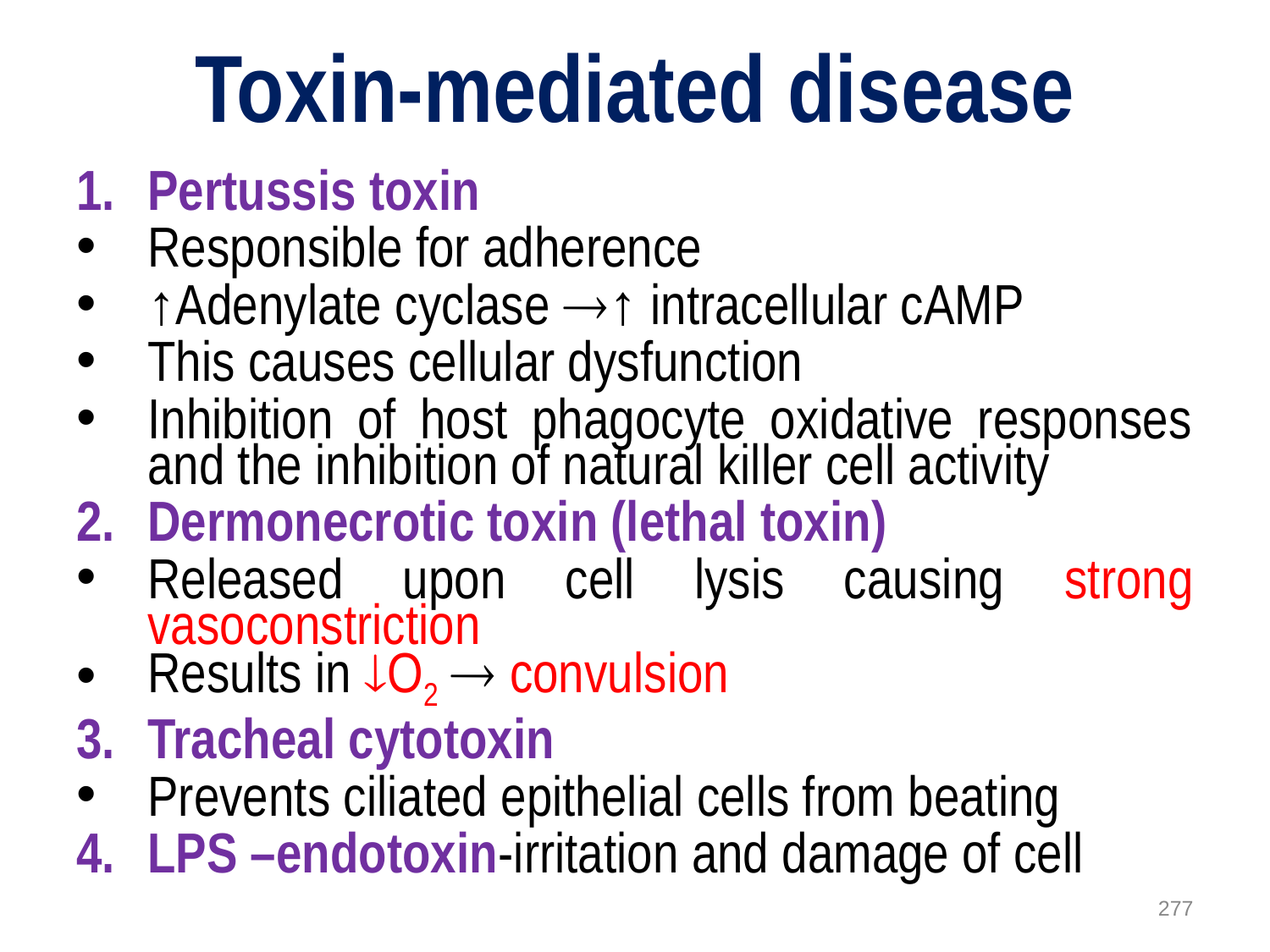

# Toxin-mediated disease

Pertussis toxin
Responsible for adherence
↑Adenylate cyclase →↑ intracellular cAMP
This causes cellular dysfunction
Inhibition of host phagocyte oxidative responses and the inhibition of natural killer cell activity
Dermonecrotic toxin (lethal toxin)
Released upon cell lysis causing strong vasoconstriction
Results in ↓O2 → convulsion
Tracheal cytotoxin
Prevents ciliated epithelial cells from beating
LPS –endotoxin-irritation and damage of cell

277